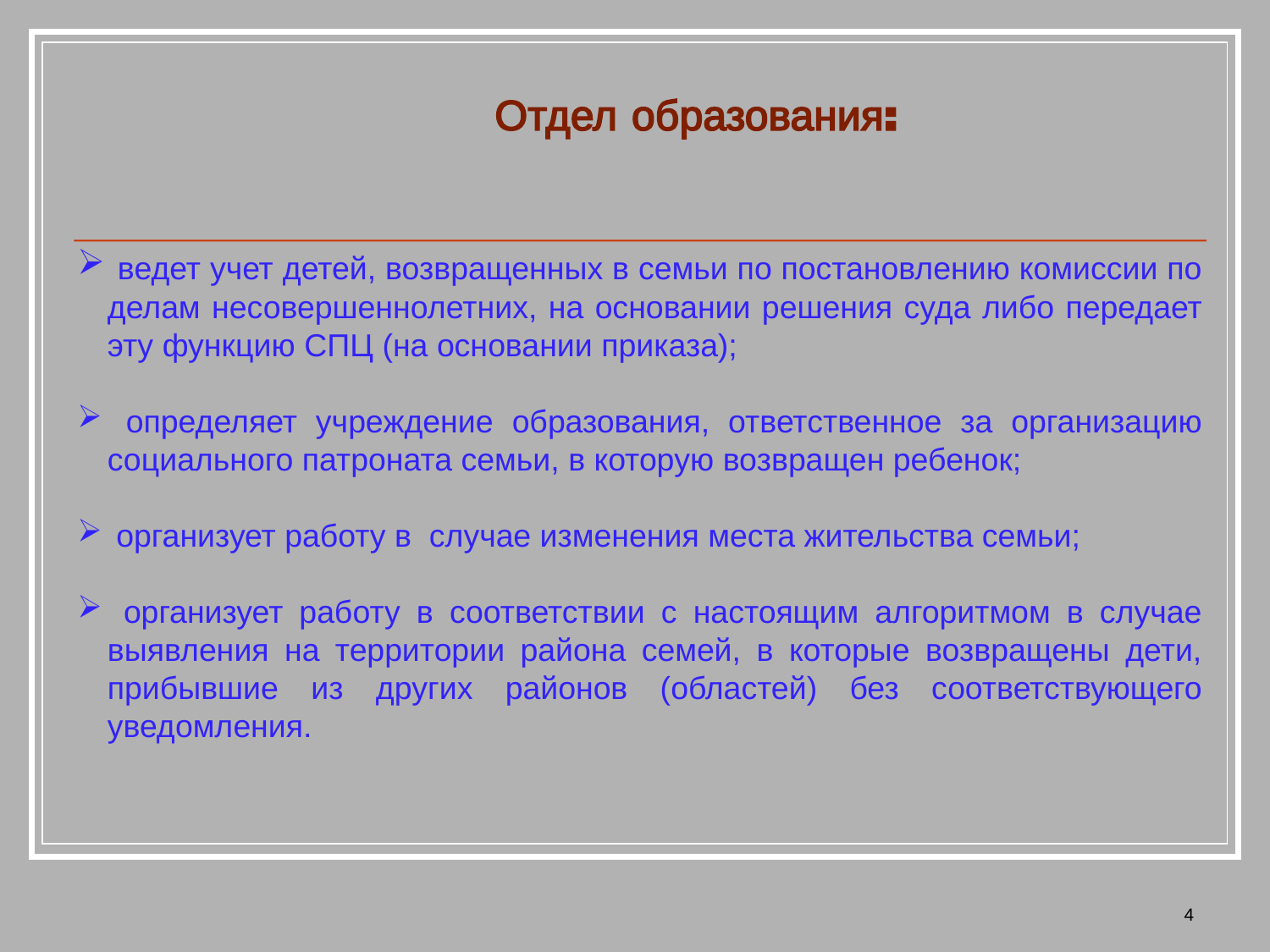

Отдел образования:

 ведет учет детей, возвращенных в семьи по постановлению комиссии по делам несовершеннолетних, на основании решения суда либо передает эту функцию СПЦ (на основании приказа);

 определяет учреждение образования, ответственное за организацию социального патроната семьи, в которую возвращен ребенок;

 организует работу в  случае изменения места жительства семьи;

 организует работу в соответствии с настоящим алгоритмом в случае выявления на территории района семей, в которые возвращены дети, прибывшие из других районов (областей) без соответствующего уведомления.

4